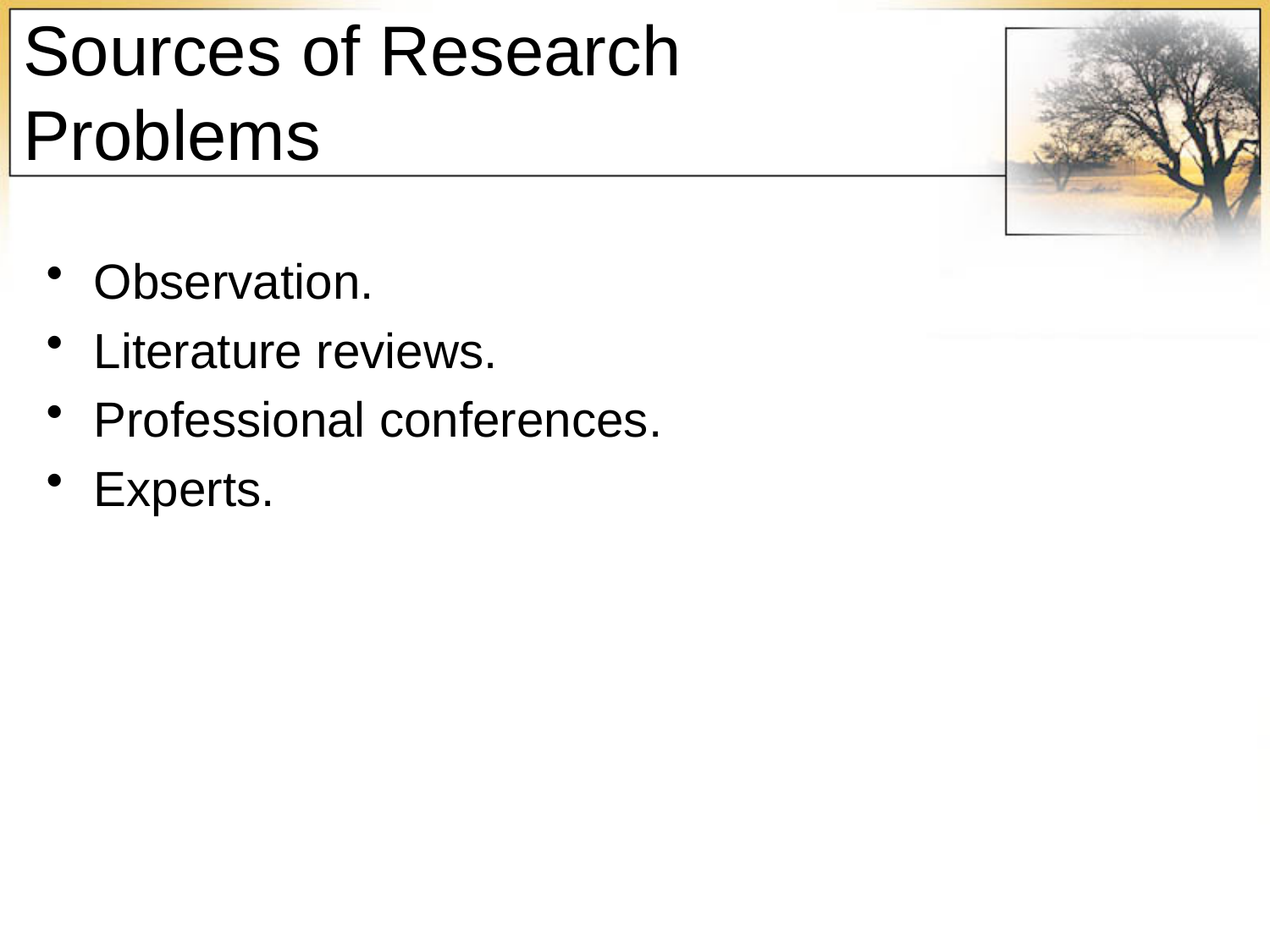

# Sources of Research Problems
Observation.
Literature reviews.
Professional conferences.
Experts.